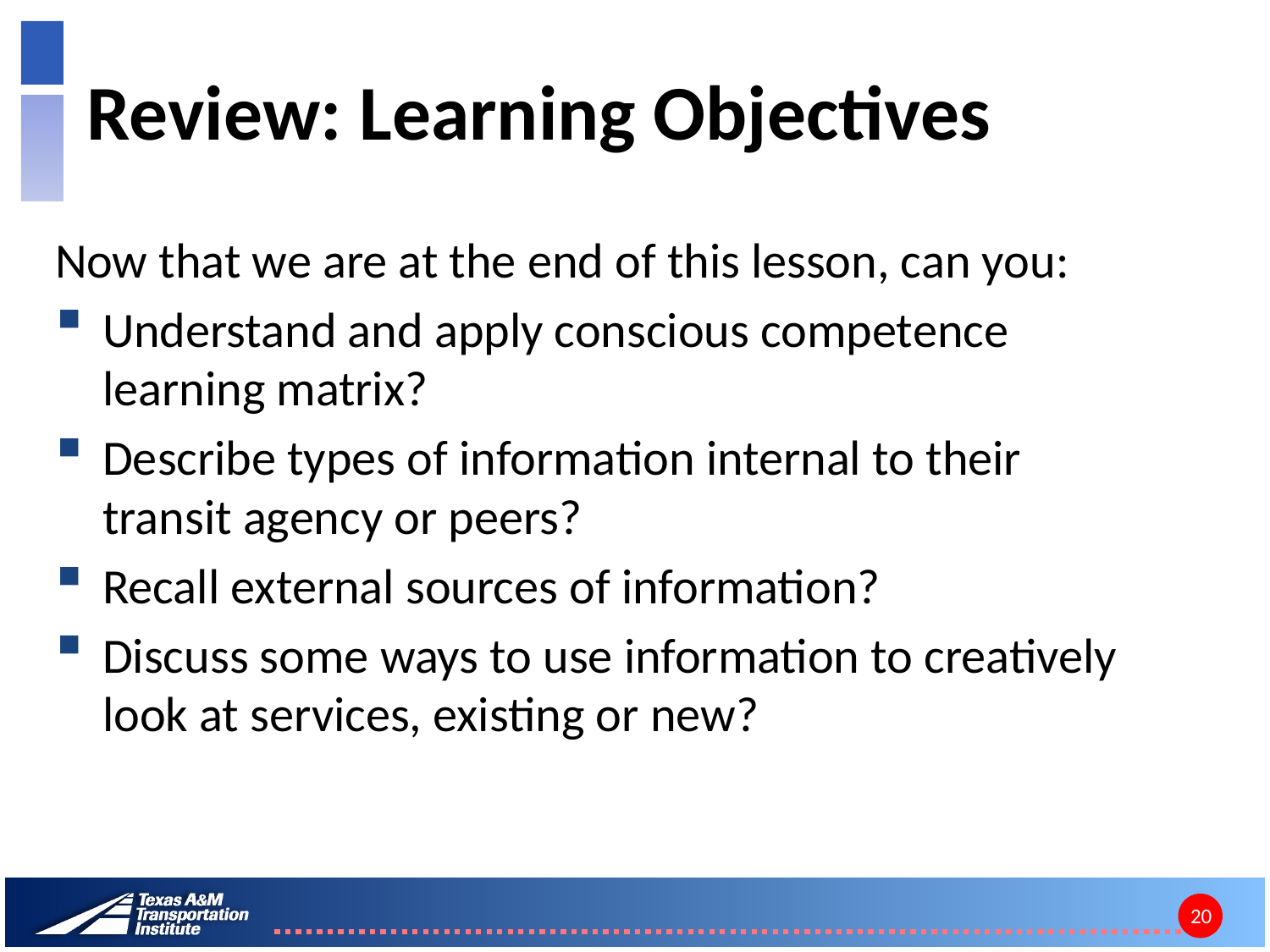

# Review: Learning Objectives
Now that we are at the end of this lesson, can you:
Understand and apply conscious competence learning matrix?
Describe types of information internal to their transit agency or peers?
Recall external sources of information?
Discuss some ways to use information to creatively look at services, existing or new?
20